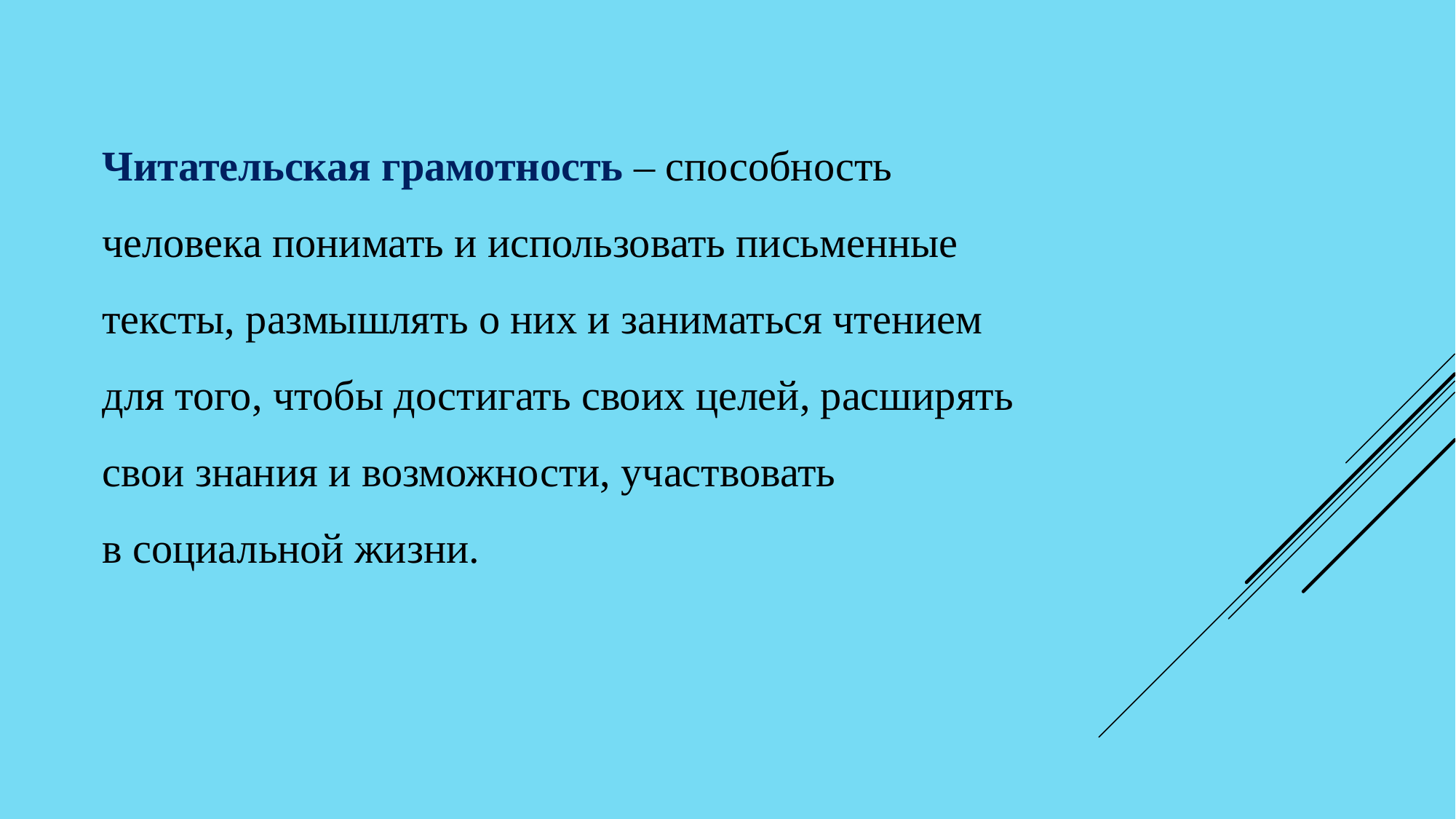

Читательская грамотность – способность человека понимать и использовать письменные тексты, размышлять о них и заниматься чтением для того, чтобы достигать своих целей, расширять свои знания и возможности, участвовать
в социальной жизни.